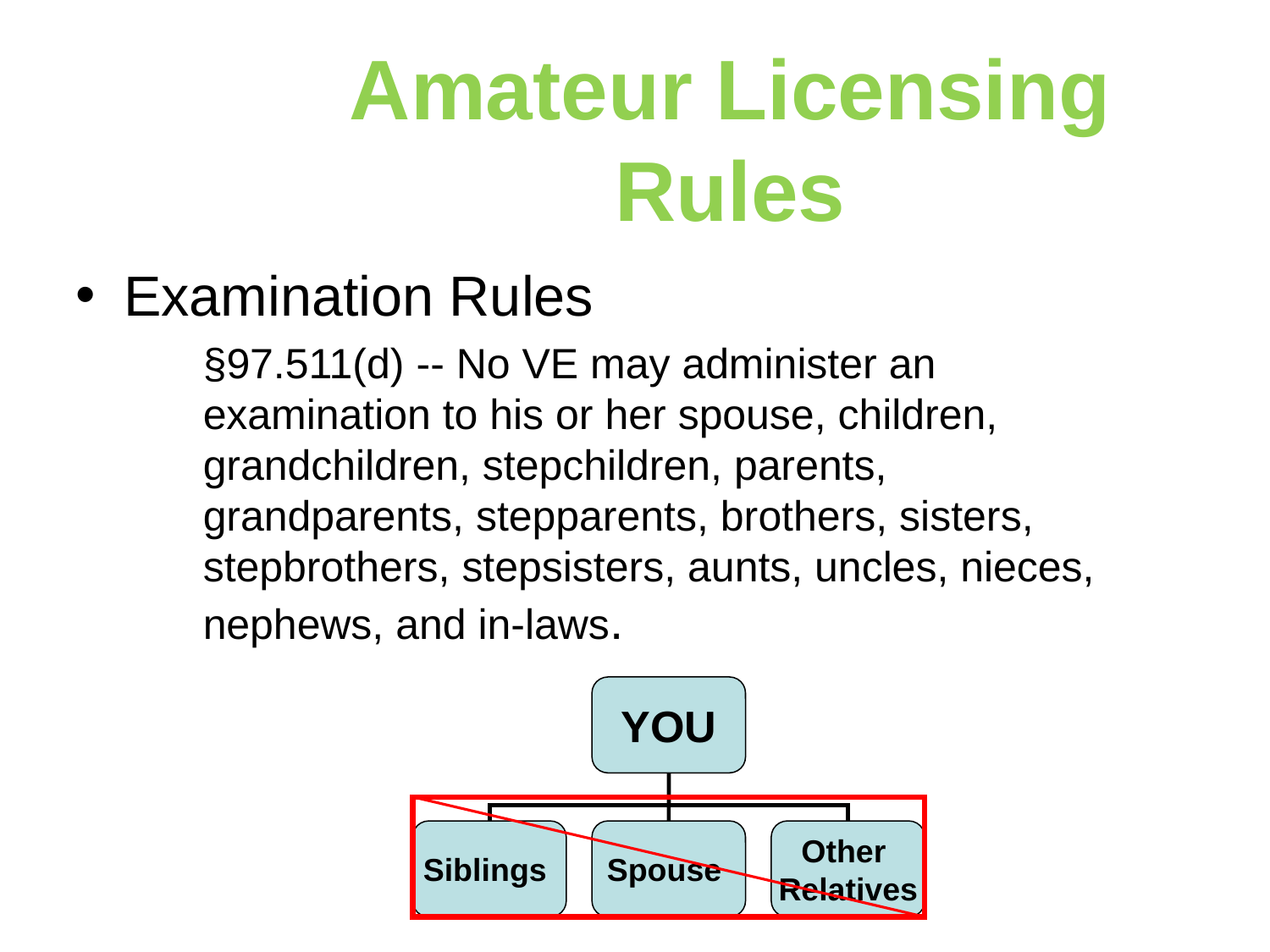

Amateur Licensing Rules
Examination Rules
§97.511(d) -- No VE may administer an examination to his or her spouse, children, grandchildren, stepchildren, parents, grandparents, stepparents, brothers, sisters, stepbrothers, stepsisters, aunts, uncles, nieces, nephews, and in-laws.
YOU

Siblings
Spouse
Other
Relatives